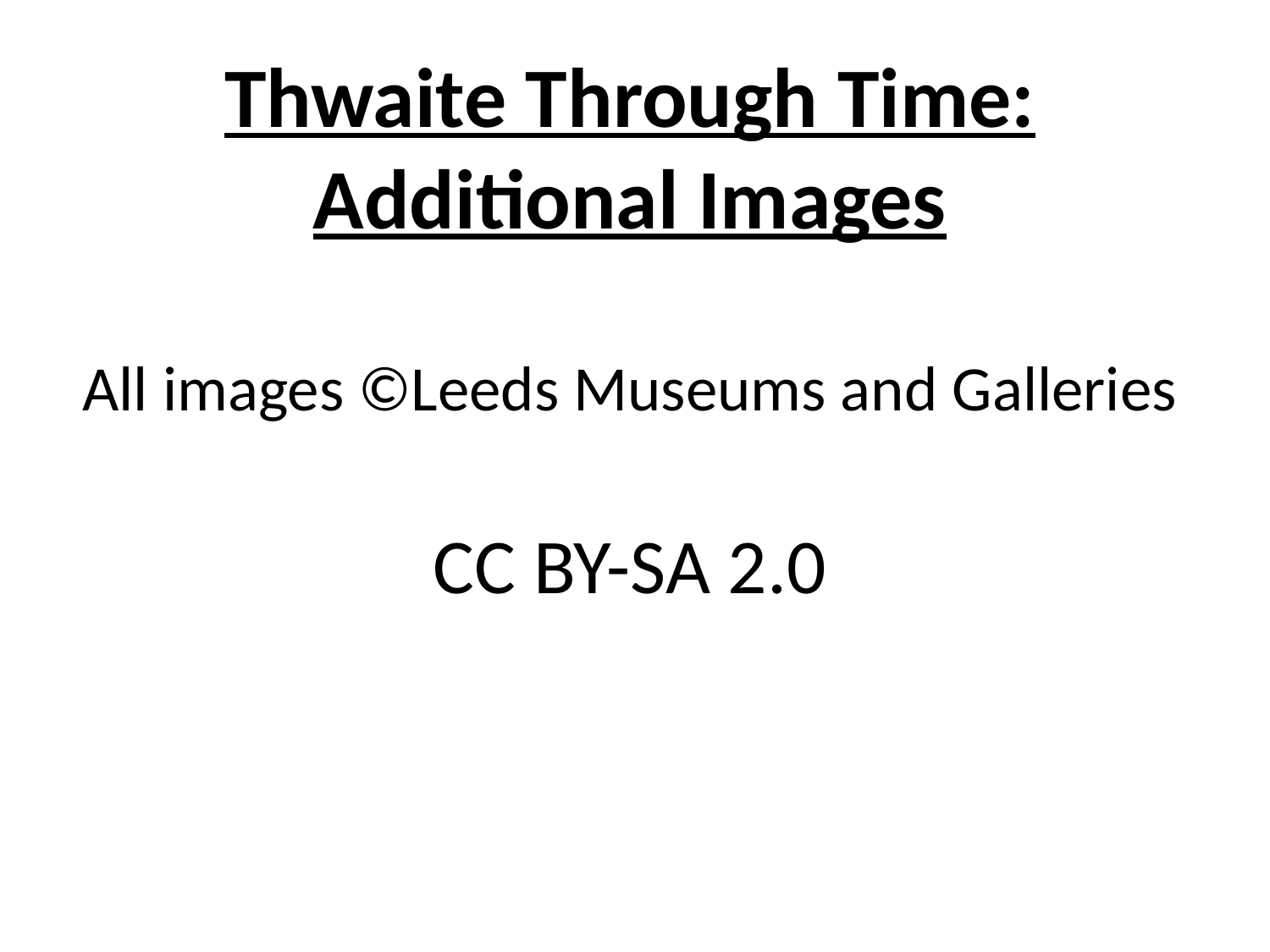

Thwaite Through Time: Additional Images

All images ©Leeds Museums and Galleries

CC BY-SA 2.0